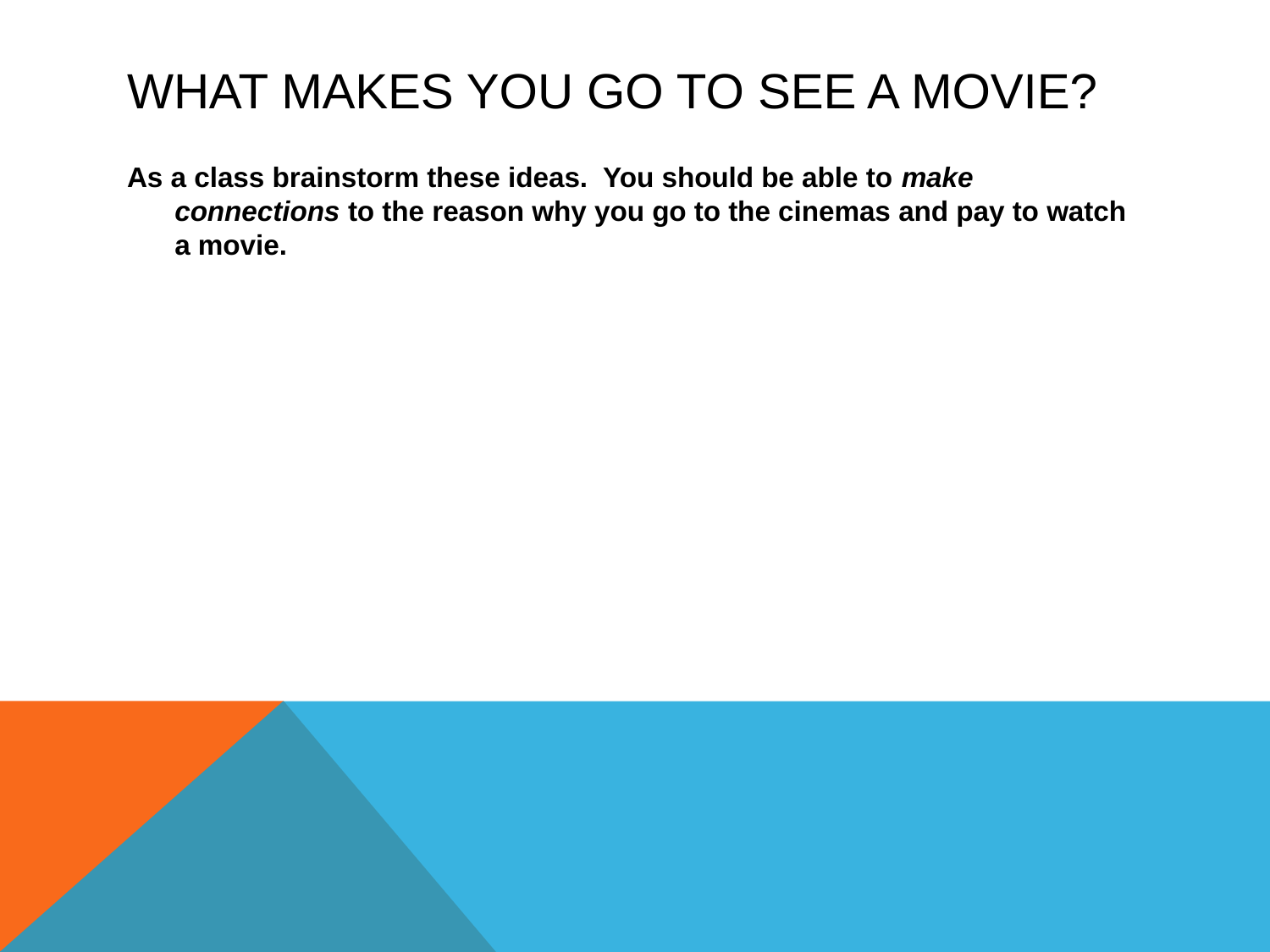

# What makes you go to see a Movie?
As a class brainstorm these ideas.  You should be able to make connections to the reason why you go to the cinemas and pay to watch a movie.